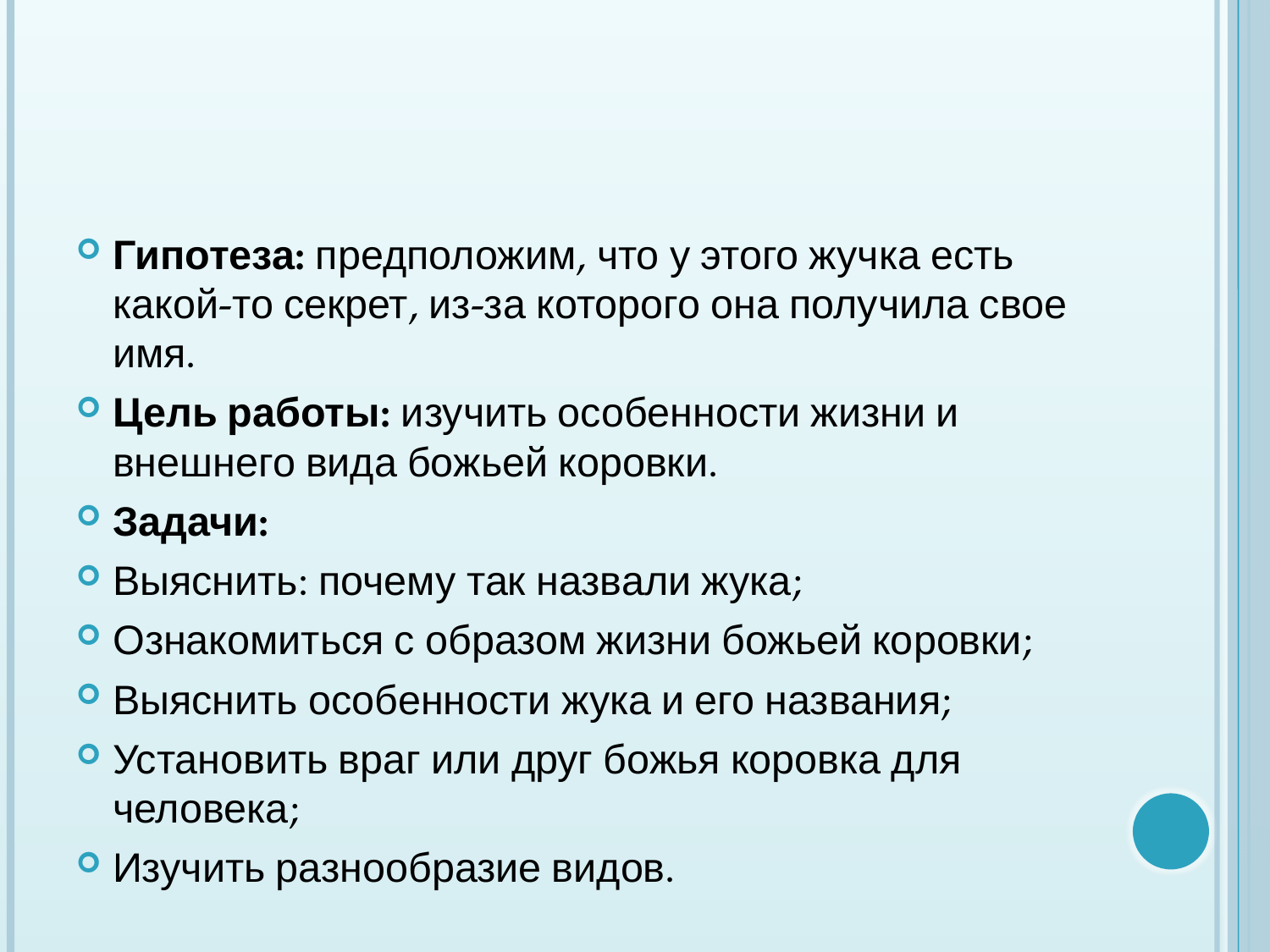

#
Гипотеза: предположим, что у этого жучка есть какой-то секрет, из-за которого она получила свое имя.
Цель работы: изучить особенности жизни и внешнего вида божьей коровки.
Задачи:
Выяснить: почему так назвали жука;
Ознакомиться с образом жизни божьей коровки;
Выяснить особенности жука и его названия;
Установить враг или друг божья коровка для человека;
Изучить разнообразие видов.